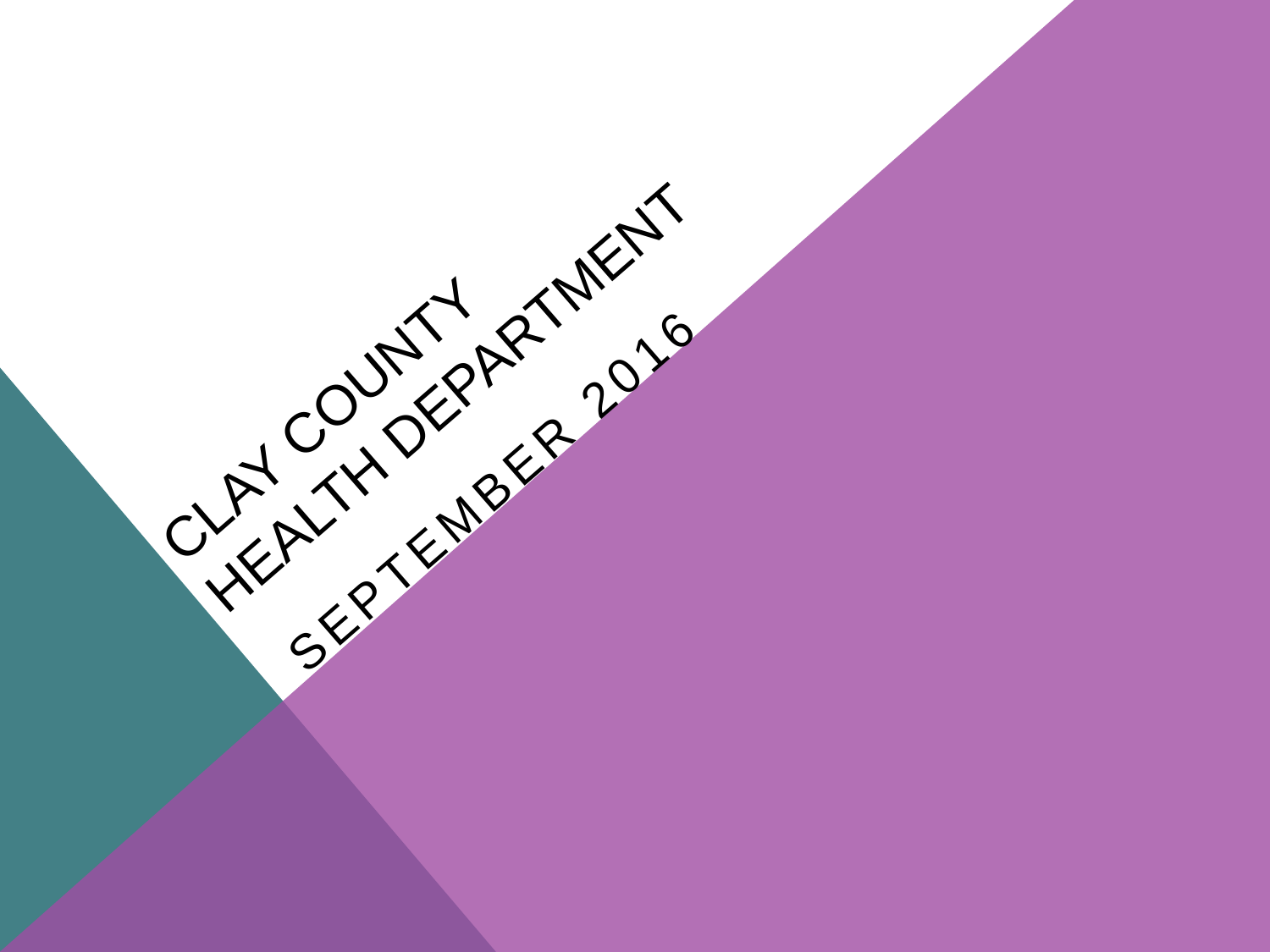

# Clay county health Department
September 2016